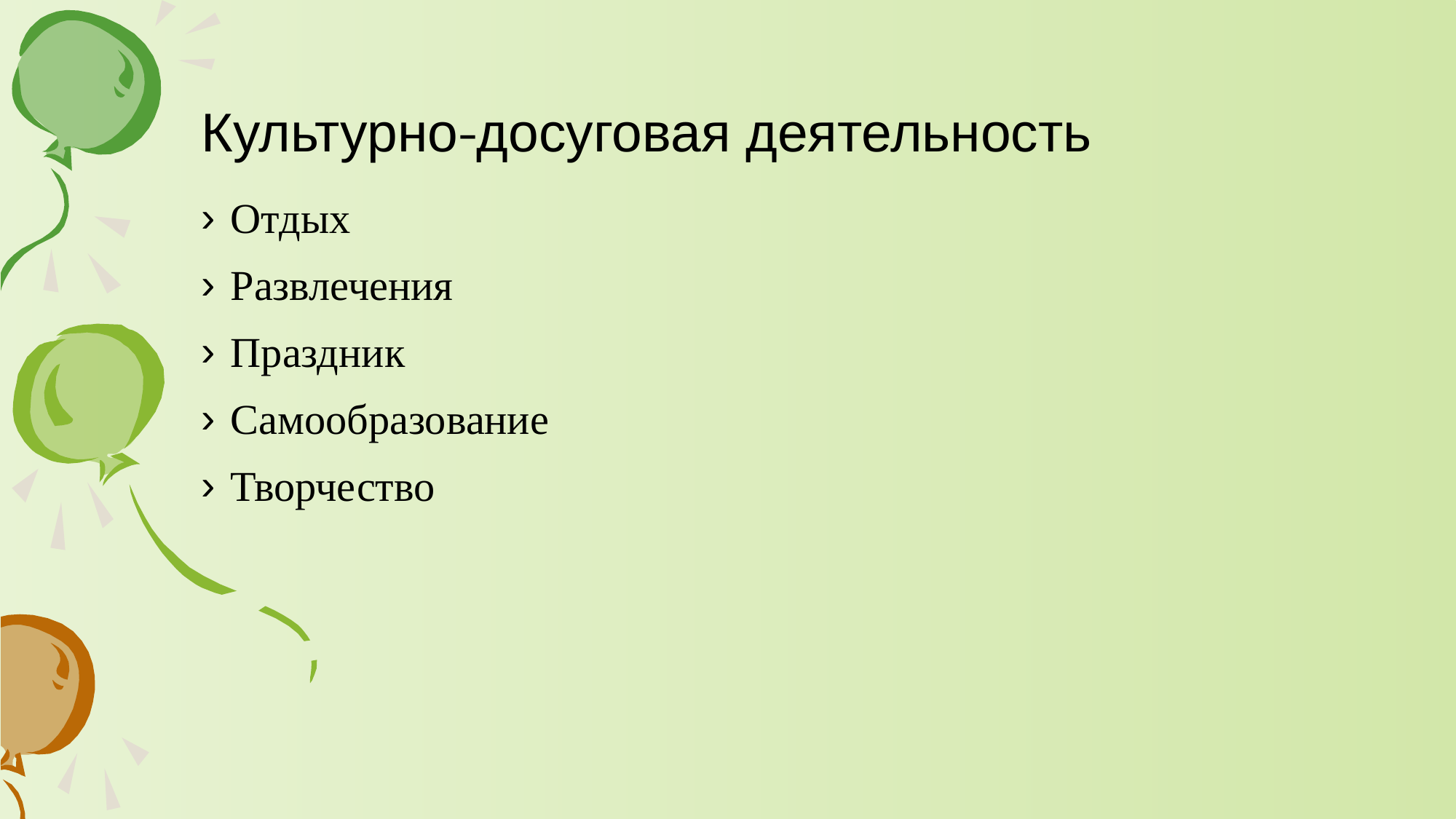

# Культурно-досуговая деятельность
Отдых
Развлечения
Праздник
Самообразование
Творчество